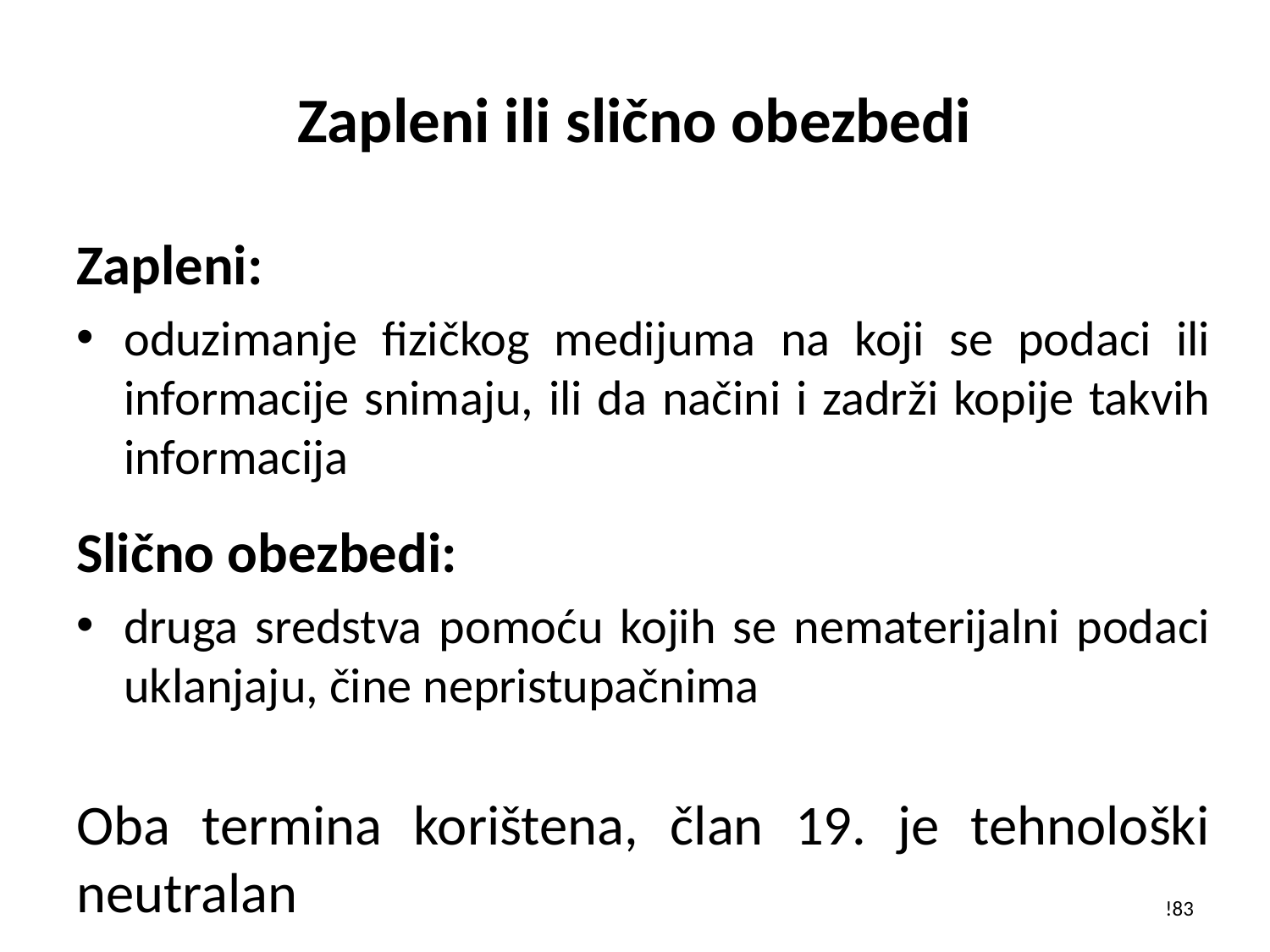

# Zapleni ili slično obezbedi
Zapleni:
oduzimanje fizičkog medijuma na koji se podaci ili informacije snimaju, ili da načini i zadrži kopije takvih informacija
Slično obezbedi:
druga sredstva pomoću kojih se nematerijalni podaci uklanjaju, čine nepristupačnima

Oba termina korištena, član 19. je tehnološki neutralan
!83